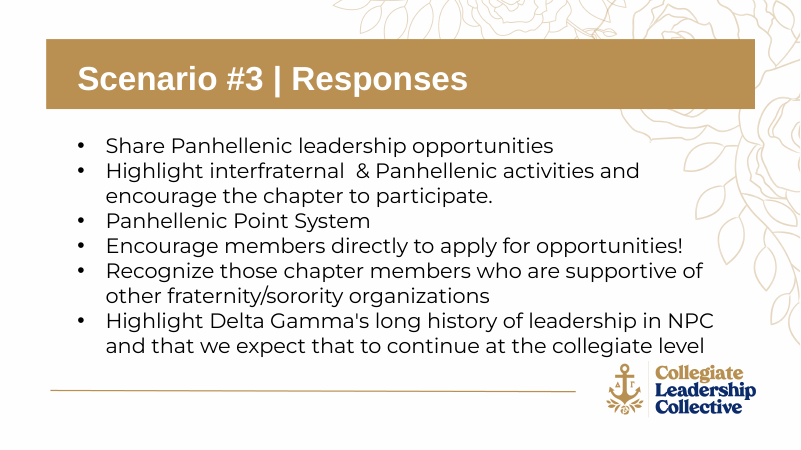

Scenario #3 | Responses
Share Panhellenic leadership opportunities
Highlight interfraternal  & Panhellenic activities and encourage the chapter to participate.
Panhellenic Point System
Encourage members directly to apply for opportunities!
Recognize those chapter members who are supportive of other fraternity/sorority organizations
Highlight Delta Gamma's long history of leadership in NPC and that we expect that to continue at the collegiate level